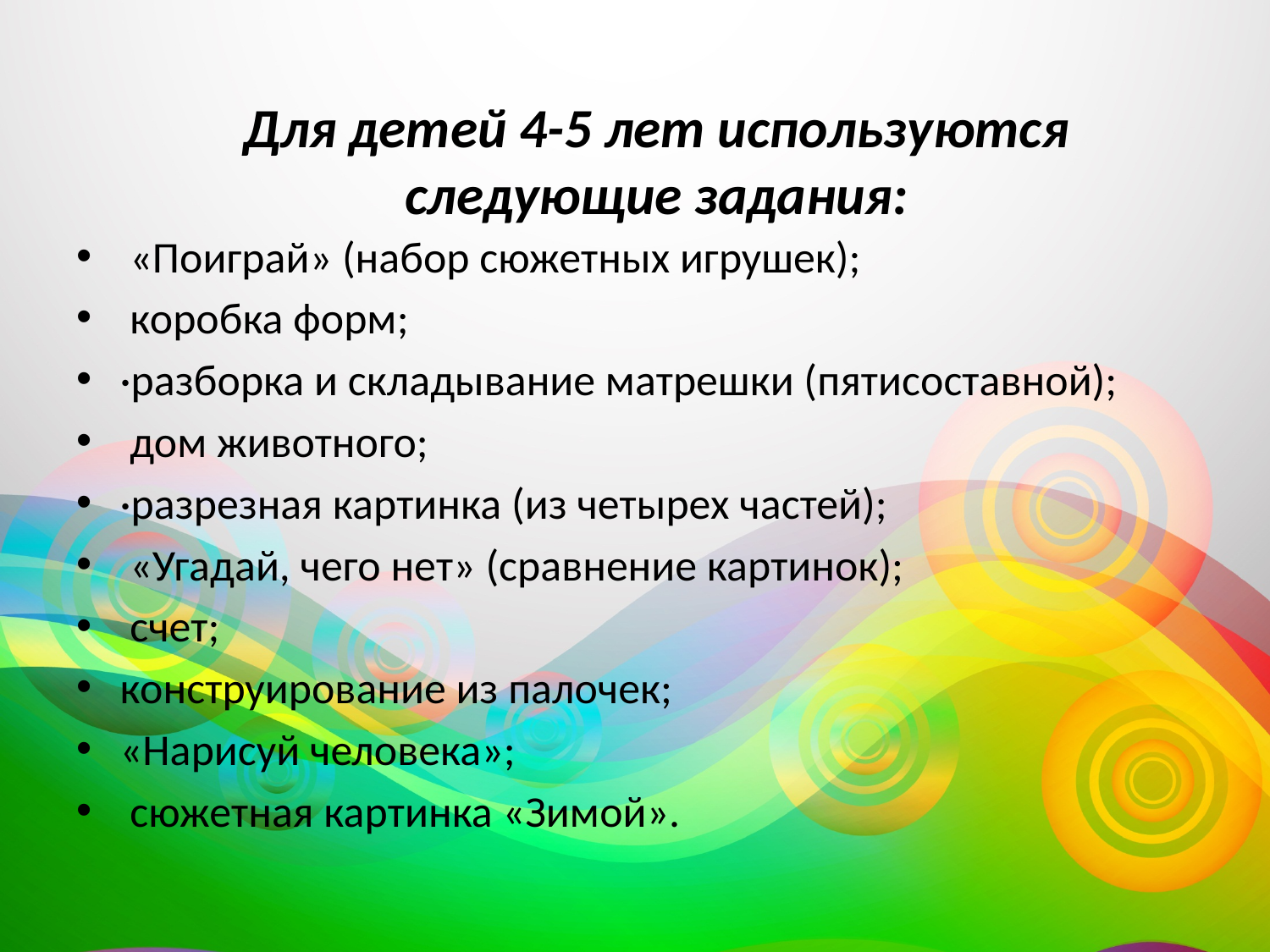

# Для детей 4-5 лет используются следующие задания:
 «Поиграй» (набор сюжетных игрушек);
 коробка форм;
·разборка и складывание матрешки (пятисоставной);
 дом животного;
·разрезная картинка (из четырех частей);
 «Угадай, чего нет» (сравнение картинок);
 счет;
конструирование из палочек;
«Нарисуй человека»;
 сюжетная картинка «Зимой».